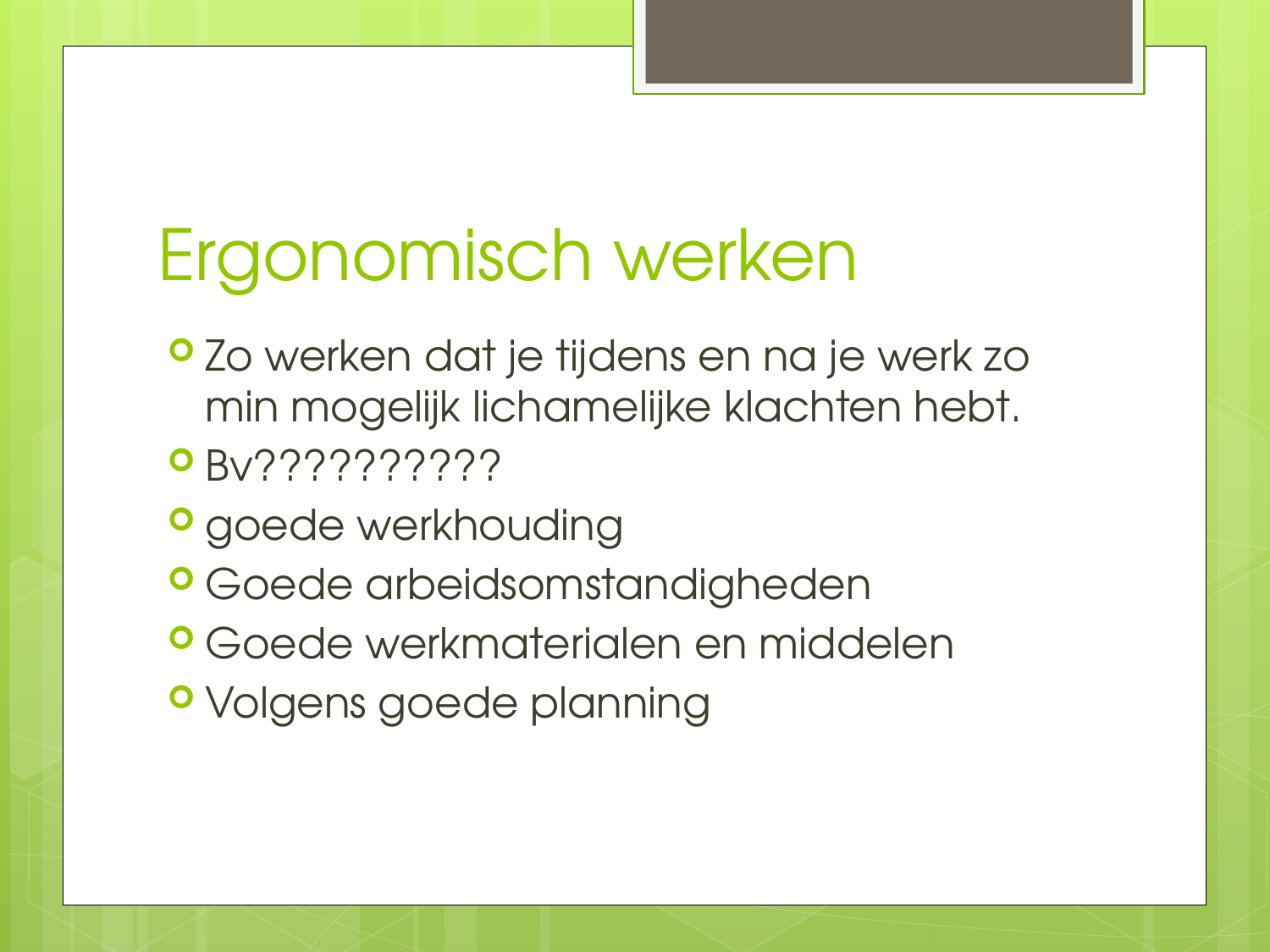

# Ergonomisch werken
Zo werken dat je tijdens en na je werk zo min mogelijk lichamelijke klachten hebt.
Bv??????????
goede werkhouding
Goede arbeidsomstandigheden
Goede werkmaterialen en middelen
Volgens goede planning